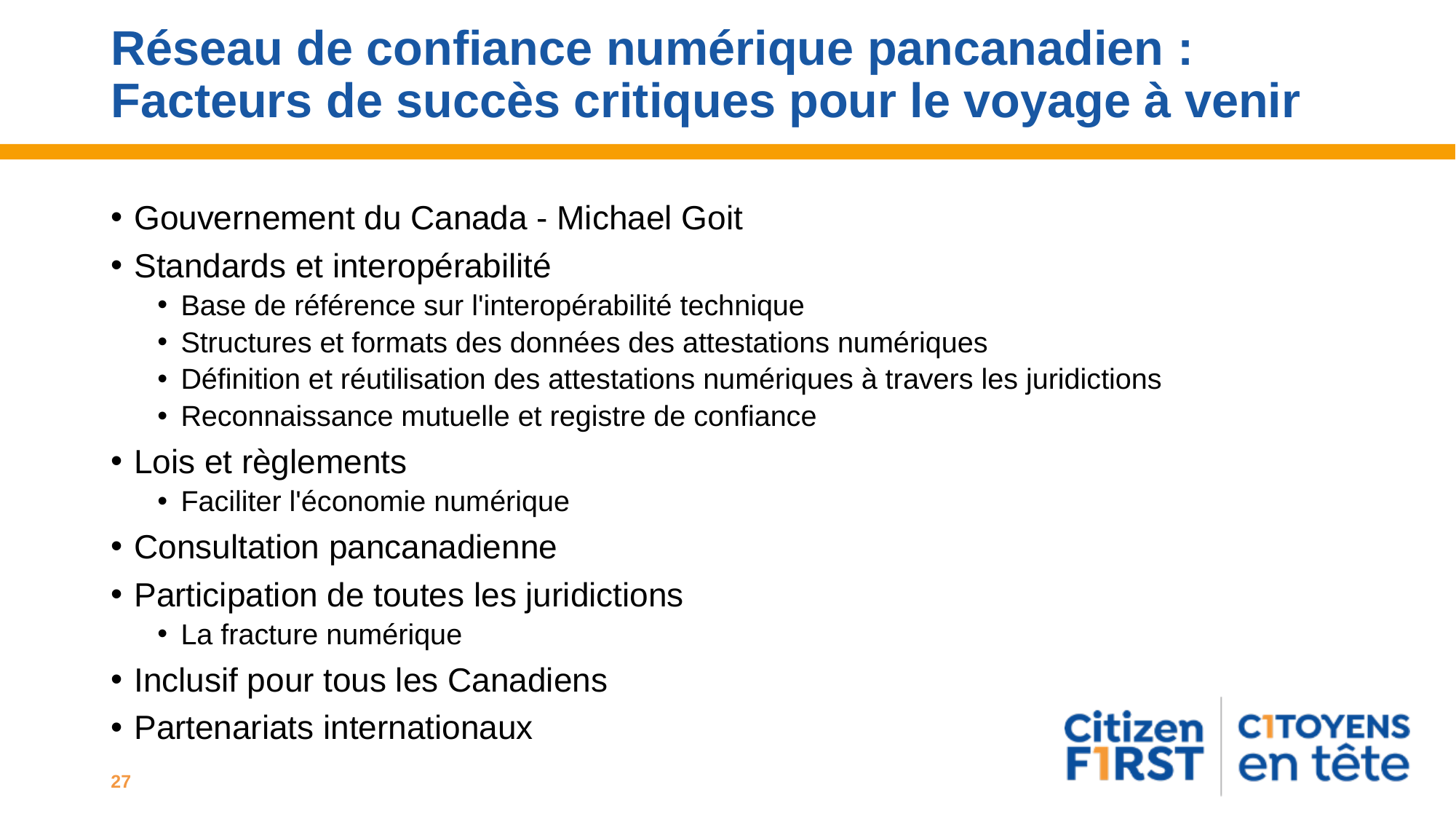

# Réseau de confiance numérique pancanadien : Facteurs de succès critiques pour le voyage à venir
Gouvernement du Canada - Michael Goit
Standards et interopérabilité
Base de référence sur l'interopérabilité technique
Structures et formats des données des attestations numériques
Définition et réutilisation des attestations numériques à travers les juridictions
Reconnaissance mutuelle et registre de confiance
Lois et règlements
Faciliter l'économie numérique
Consultation pancanadienne
Participation de toutes les juridictions
La fracture numérique
Inclusif pour tous les Canadiens
Partenariats internationaux
27